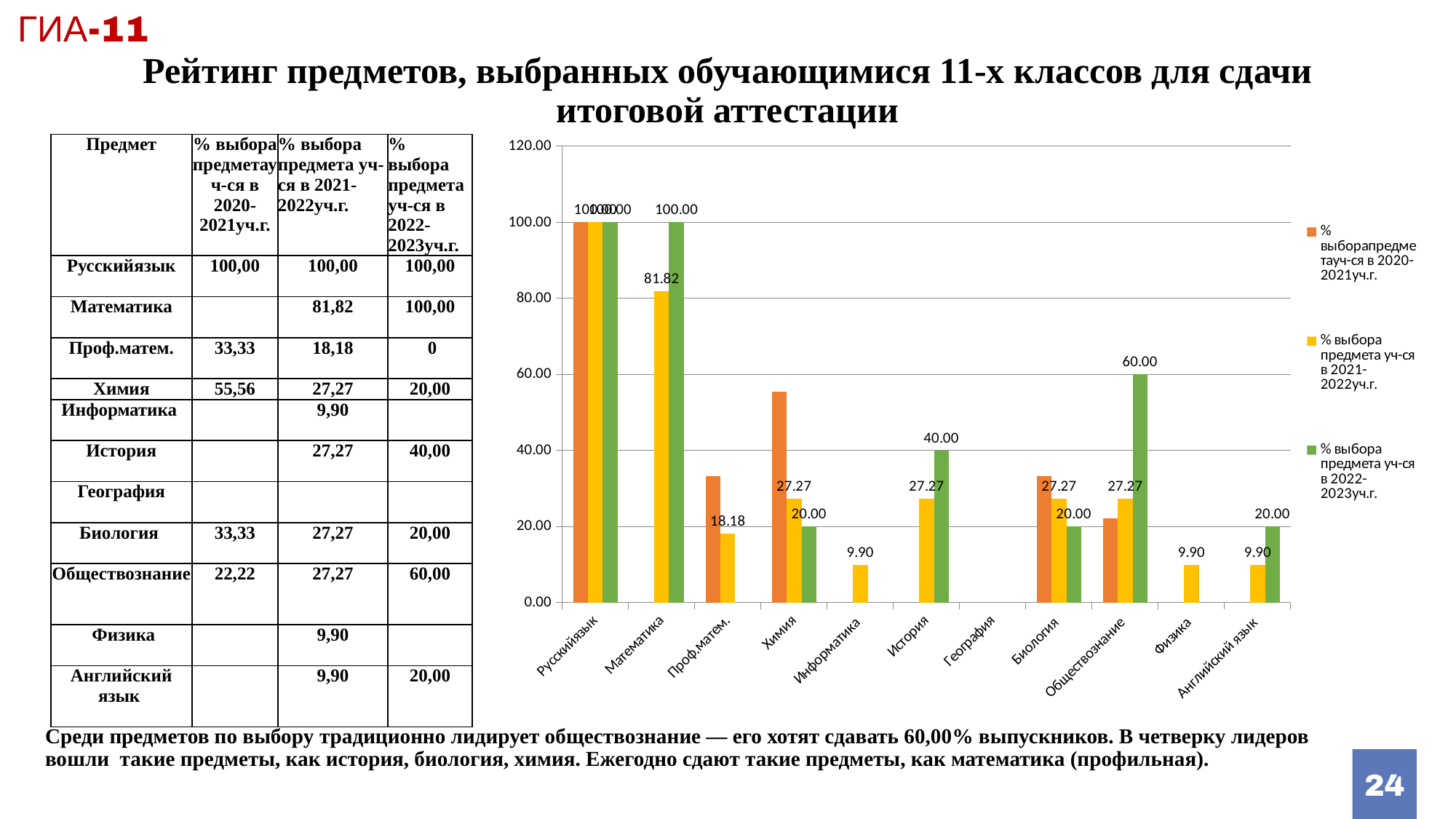

ГИА-11
# Рейтинг предметов, выбранных обучающимися 11-х классов для сдачи итоговой аттестации

[unsupported chart]

| Предмет | % выбора предметауч-ся в 2020-2021уч.г. | % выбора предмета уч-ся в 2021-2022уч.г. | % выбора предмета уч-ся в 2022-2023уч.г. |
| --- | --- | --- | --- |
| Русскийязык | 100,00 | 100,00 | 100,00 |
| Математика |  | 81,82 | 100,00 |
| Проф.матем. | 33,33 | 18,18 | 0 |
| Химия | 55,56 | 27,27 | 20,00 |
| Информатика |  | 9,90 |  |
| История |  | 27,27 | 40,00 |
| География |  |  |  |
| Биология | 33,33 | 27,27 | 20,00 |
| Обществознание | 22,22 | 27,27 | 60,00 |
| Физика |  | 9,90 |  |
| Английский язык |  | 9,90 | 20,00 |
Среди предметов по выбору традиционно лидирует обществознание — его хотят сдавать 60,00% выпускников. В четверку лидеров вошли  такие предметы, как история, биология, химия. Ежегодно сдают такие предметы, как математика (профильная).
24